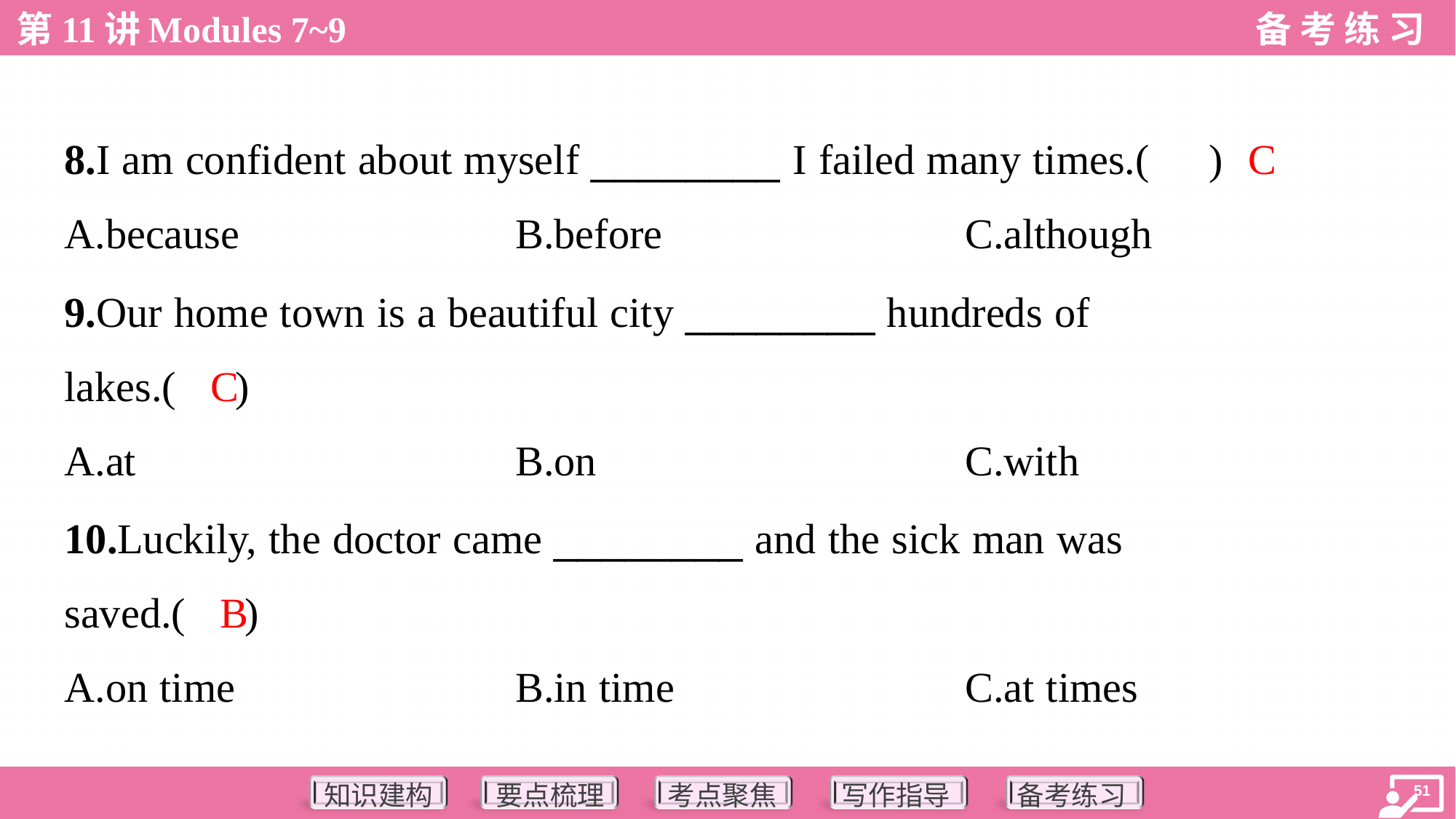

C
8.I am confident about myself ________ I failed many times.(     )
A.because	B.before	C.although
9.Our home town is a beautiful city ________ hundreds of
lakes.(     )
C
A.at	B.on	C.with
10.Luckily, the doctor came ________ and the sick man was
saved.(     )
B
A.on time	B.in time	C.at times